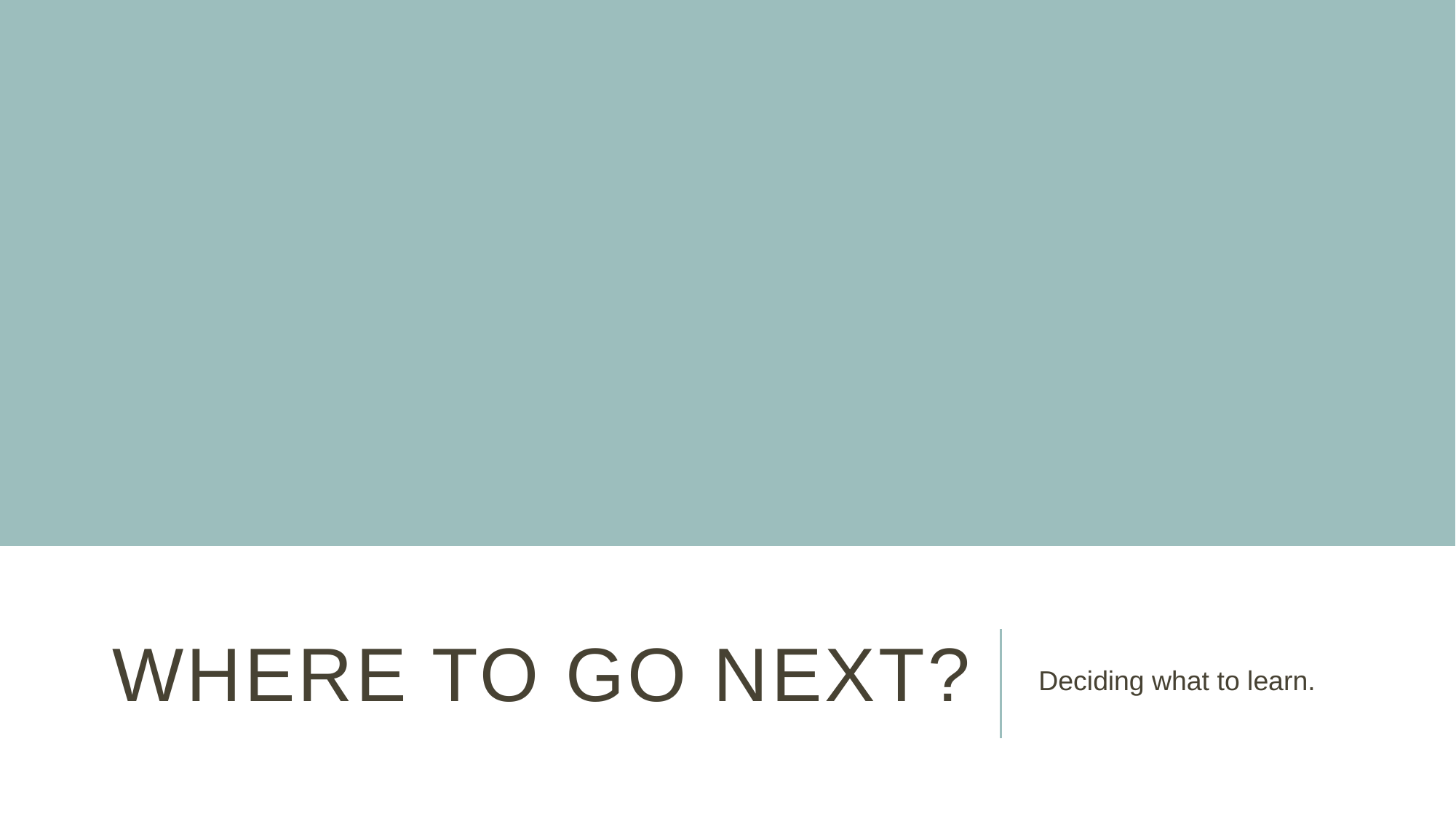

# Where to go next?
Deciding what to learn.